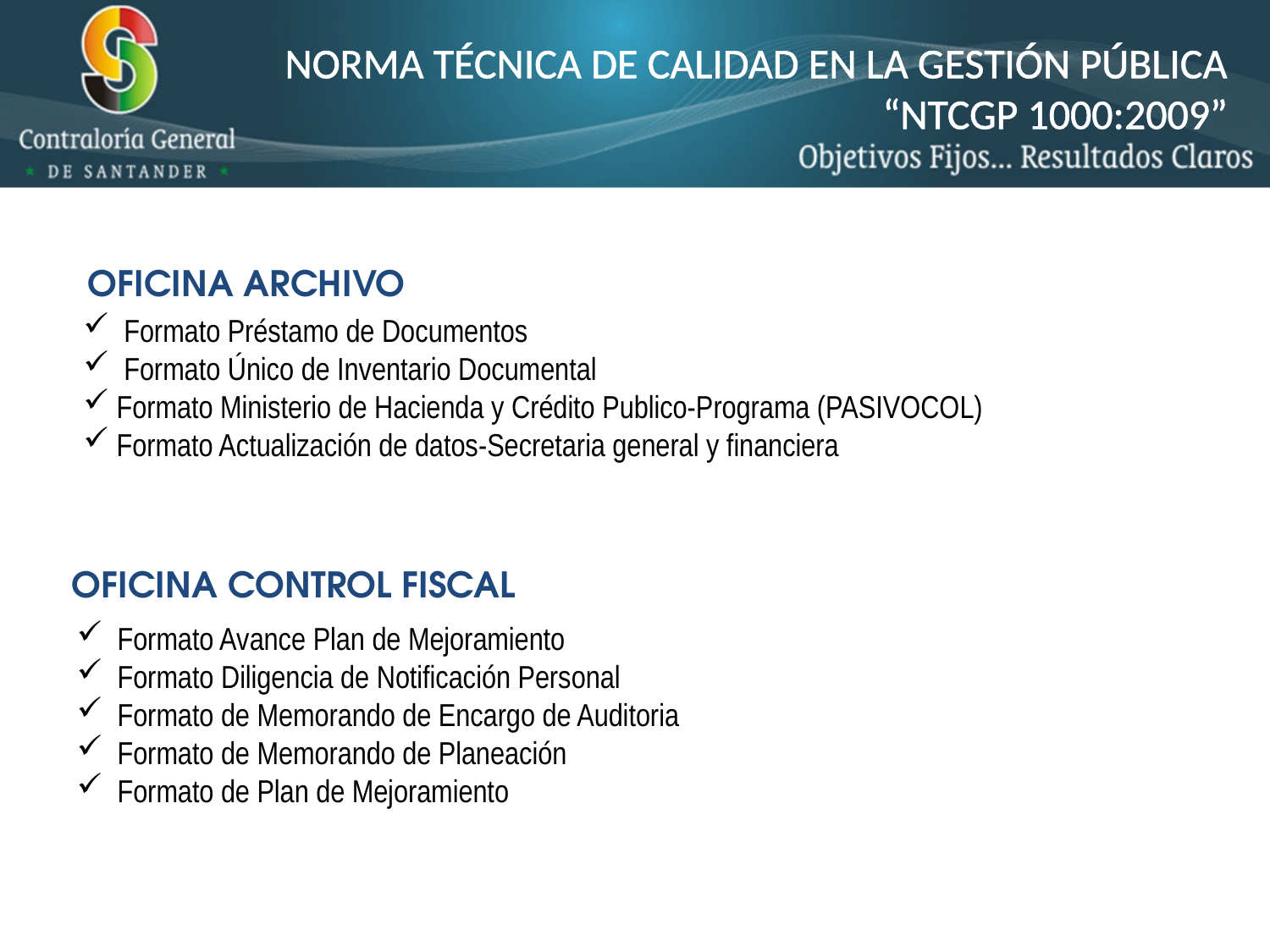

NORMA TÉCNICA DE CALIDAD EN LA GESTIÓN PÚBLICA
“NTCGP 1000:2009”
Oficina Archivo
  Formato Préstamo de Documentos
  Formato Único de Inventario Documental
 Formato Ministerio de Hacienda y Crédito Publico-Programa (PASIVOCOL)
 Formato Actualización de datos-Secretaria general y financiera
Oficina Control Fiscal
  Formato Avance Plan de Mejoramiento
  Formato Diligencia de Notificación Personal
  Formato de Memorando de Encargo de Auditoria
  Formato de Memorando de Planeación
  Formato de Plan de Mejoramiento